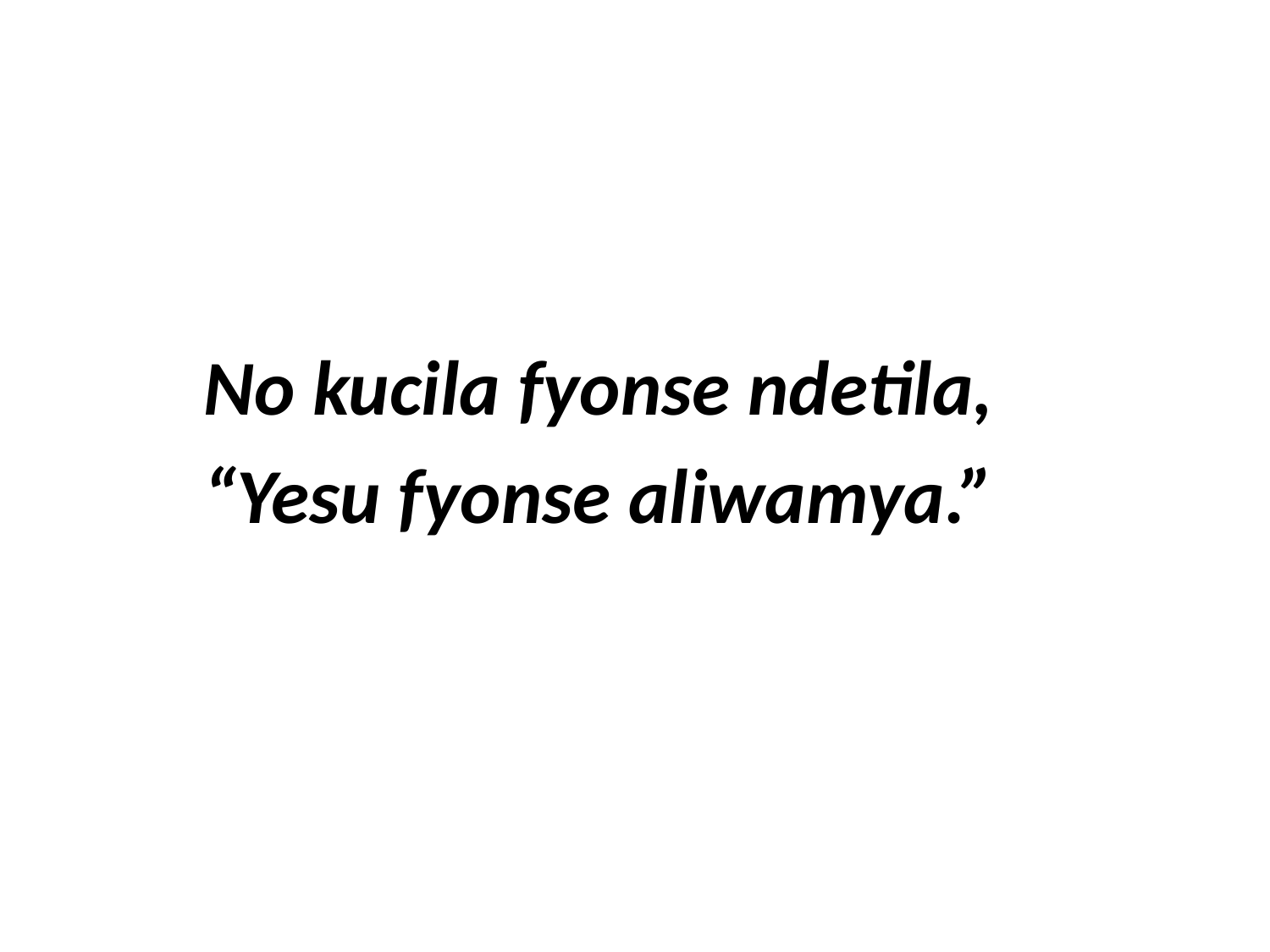

No kucila fyonse ndetila,
	“Yesu fyonse aliwamya.”